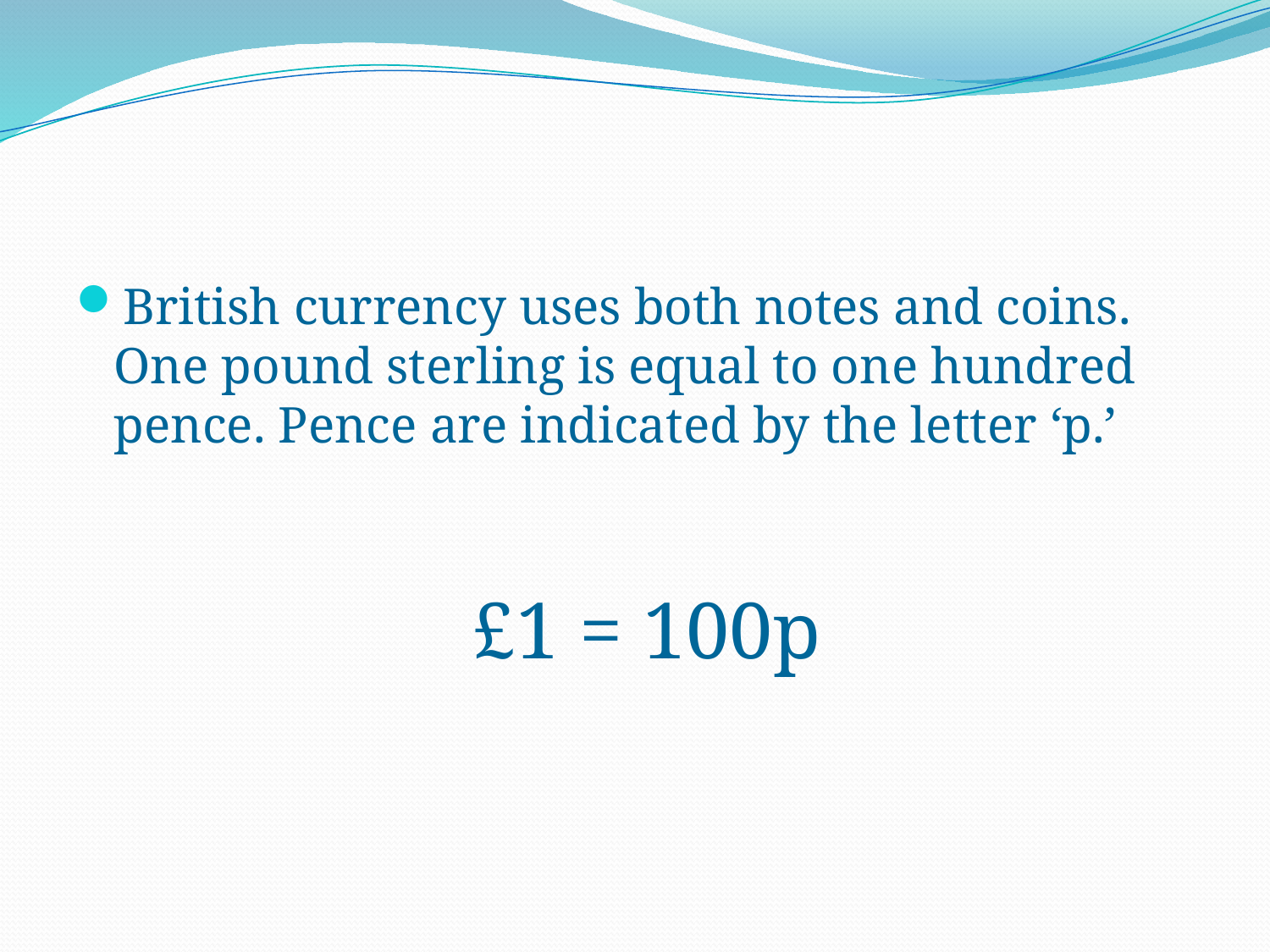

British currency uses both notes and coins. One pound sterling is equal to one hundred  pence. Pence are indicated by the letter ‘p.’
£1 = 100p